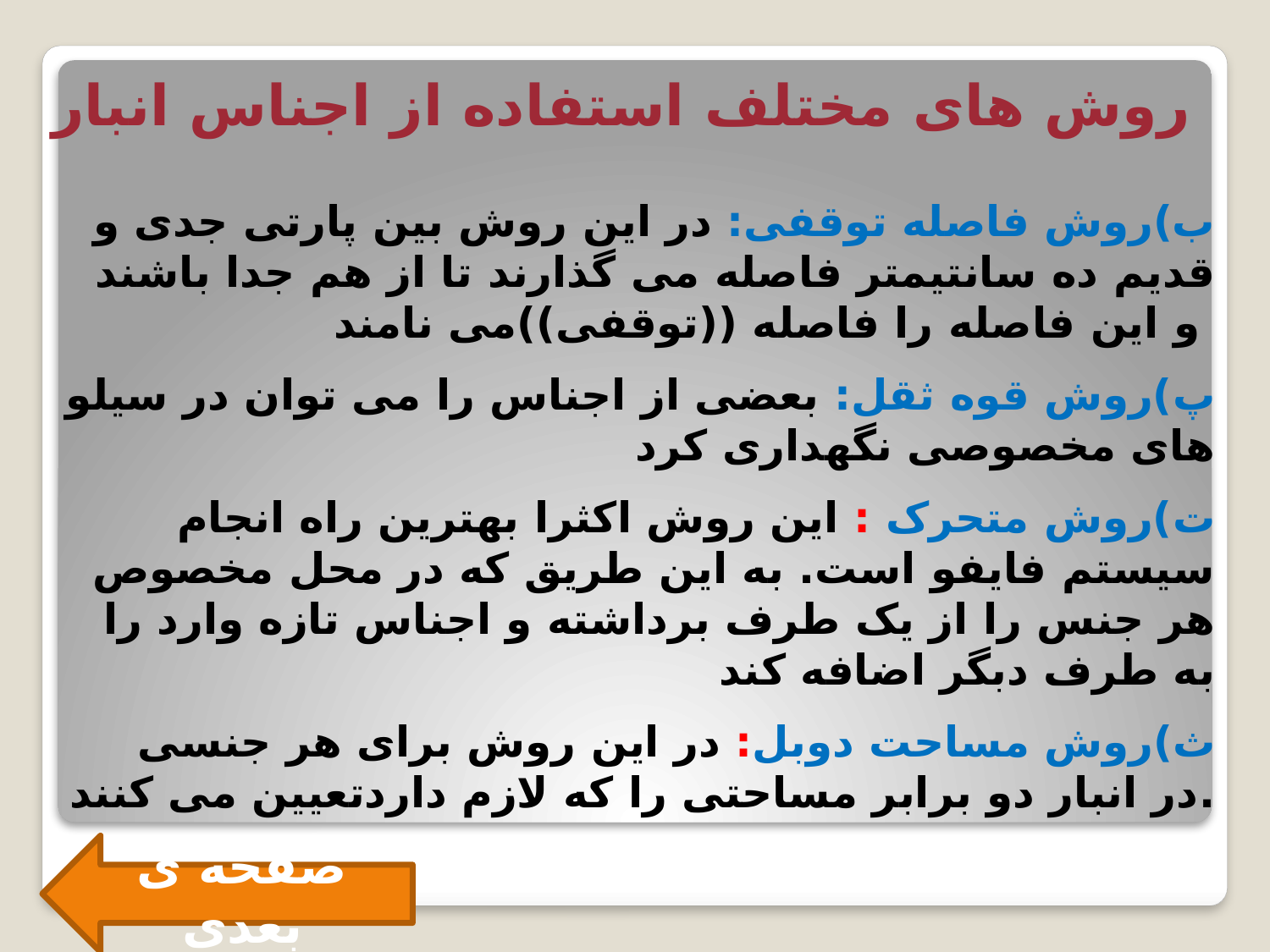

روش های مختلف استفاده از اجناس انبار

 ب)روش فاصله توقفی: در این روش بین پارتی جدی و قدیم ده سانتیمتر فاصله می گذارند تا از هم جدا باشند و این فاصله را فاصله ((توقفی))می نامند
پ)روش قوه ثقل: بعضی از اجناس را می توان در سیلو های مخصوصی نگهداری کرد
 ت)روش متحرک : این روش اکثرا بهترین راه انجام سیستم فایفو است. به این طریق که در محل مخصوص هر جنس را از یک طرف برداشته و اجناس تازه وارد را به طرف دبگر اضافه کند
 ث)روش مساحت دوبل: در این روش برای هر جنسی در انبار دو برابر مساحتی را که لازم داردتعیین می کنند.

صفحه ی بعدی